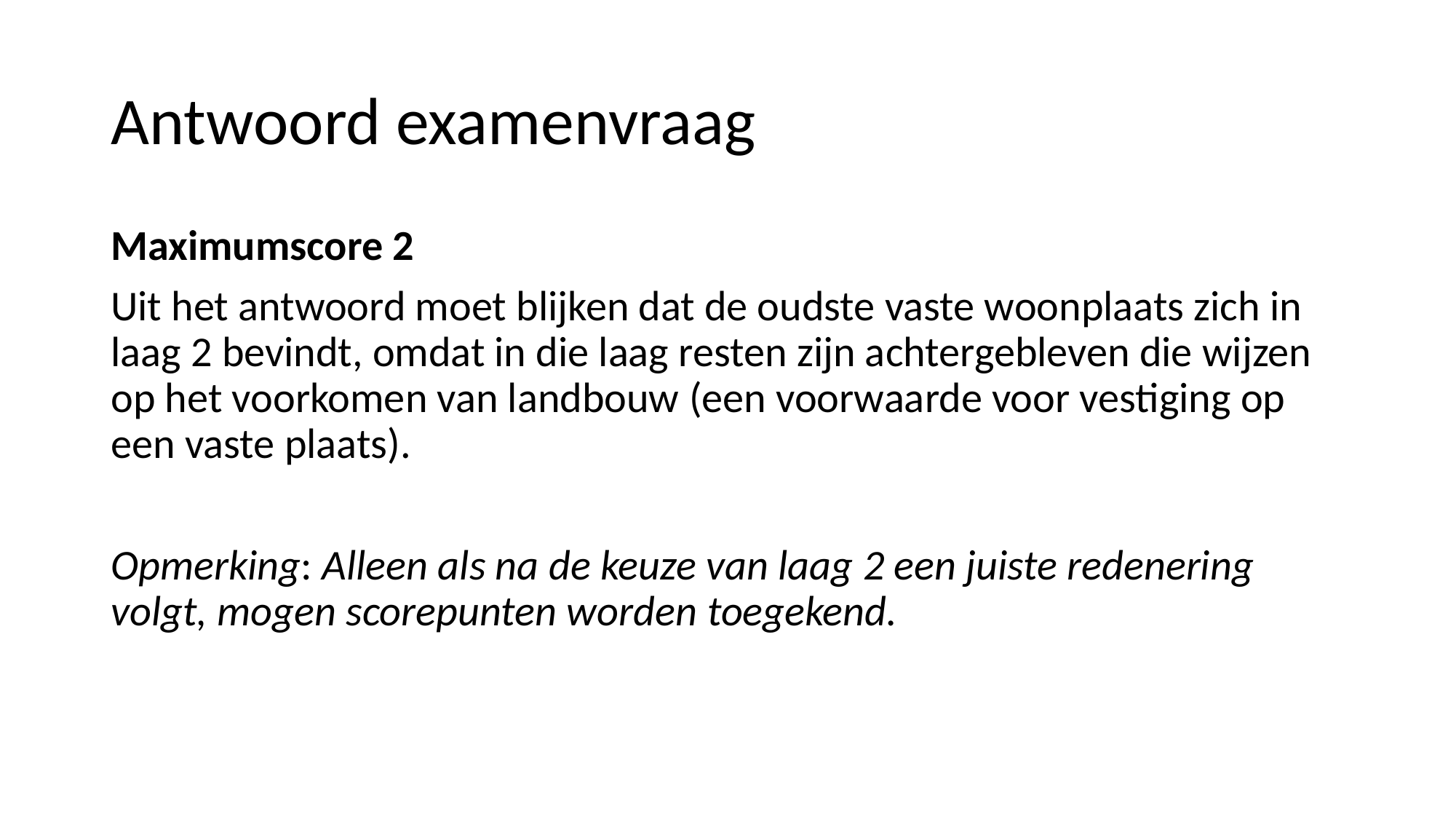

# Antwoord examenvraag
Maximumscore 2
Uit het antwoord moet blijken dat de oudste vaste woonplaats zich in laag 2 bevindt, omdat in die laag resten zijn achtergebleven die wijzen op het voorkomen van landbouw (een voorwaarde voor vestiging op een vaste plaats).

Opmerking: Alleen als na de keuze van laag 2 een juiste redenering volgt, mogen scorepunten worden toegekend.